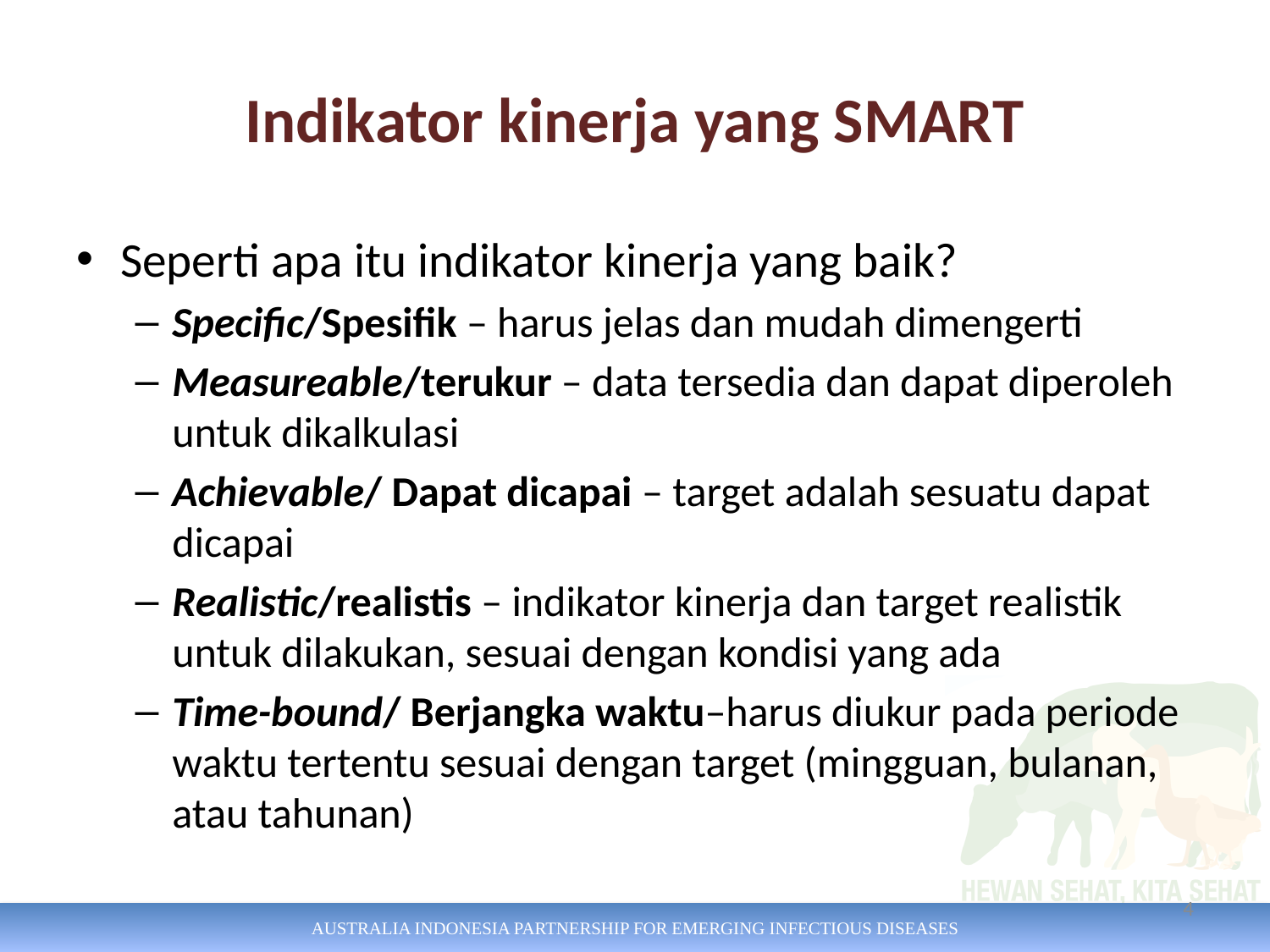

# Indikator kinerja yang SMART
Seperti apa itu indikator kinerja yang baik?
Specific/Spesifik – harus jelas dan mudah dimengerti
Measureable/terukur – data tersedia dan dapat diperoleh untuk dikalkulasi
Achievable/ Dapat dicapai – target adalah sesuatu dapat dicapai
Realistic/realistis – indikator kinerja dan target realistik untuk dilakukan, sesuai dengan kondisi yang ada
Time-bound/ Berjangka waktu–harus diukur pada periode waktu tertentu sesuai dengan target (mingguan, bulanan, atau tahunan)

4